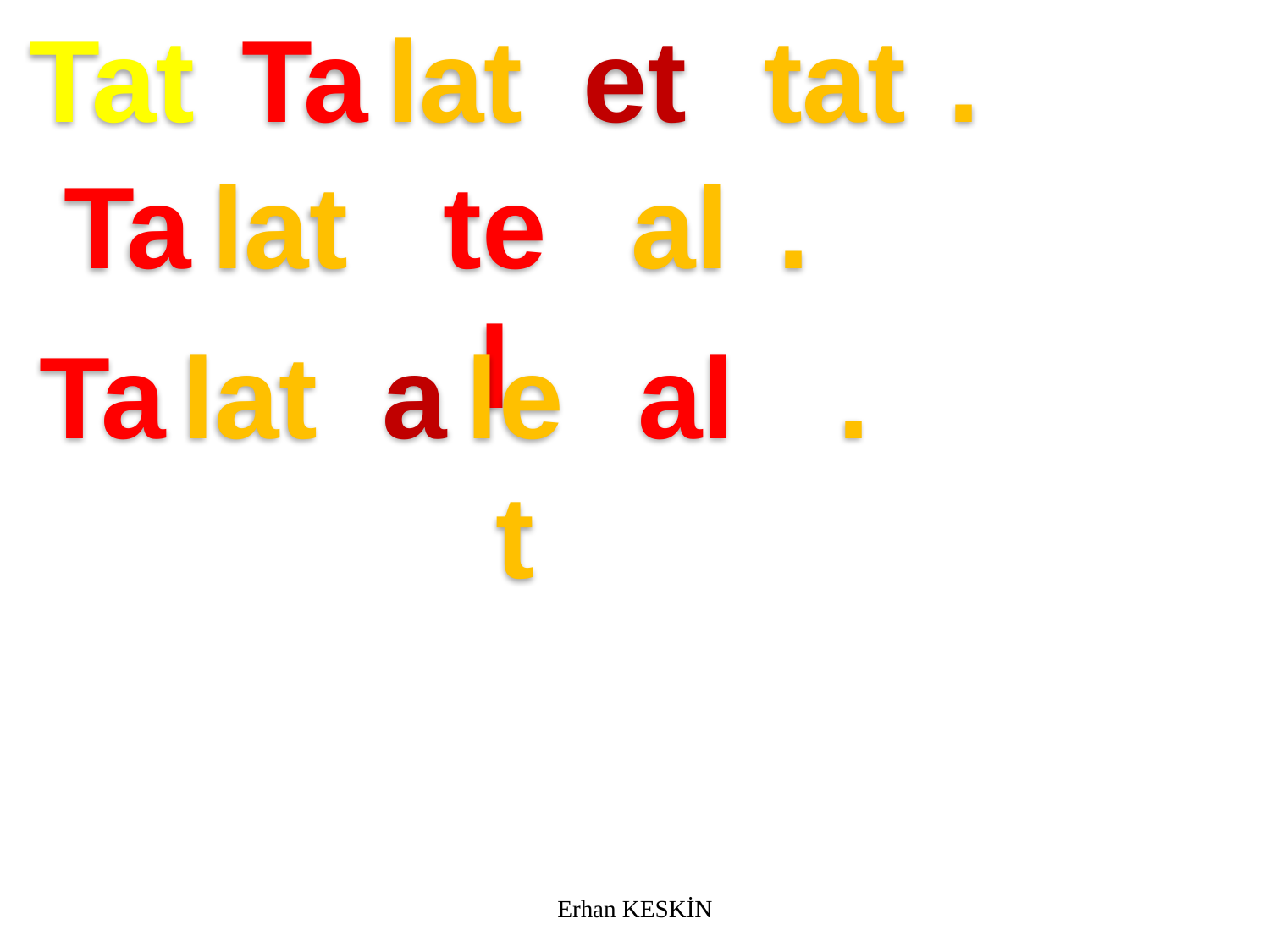

Tat
Ta
lat
et
tat
.
Ta
lat
tel
al
.
Ta
lat
a
let
al
.
Erhan KESKİN